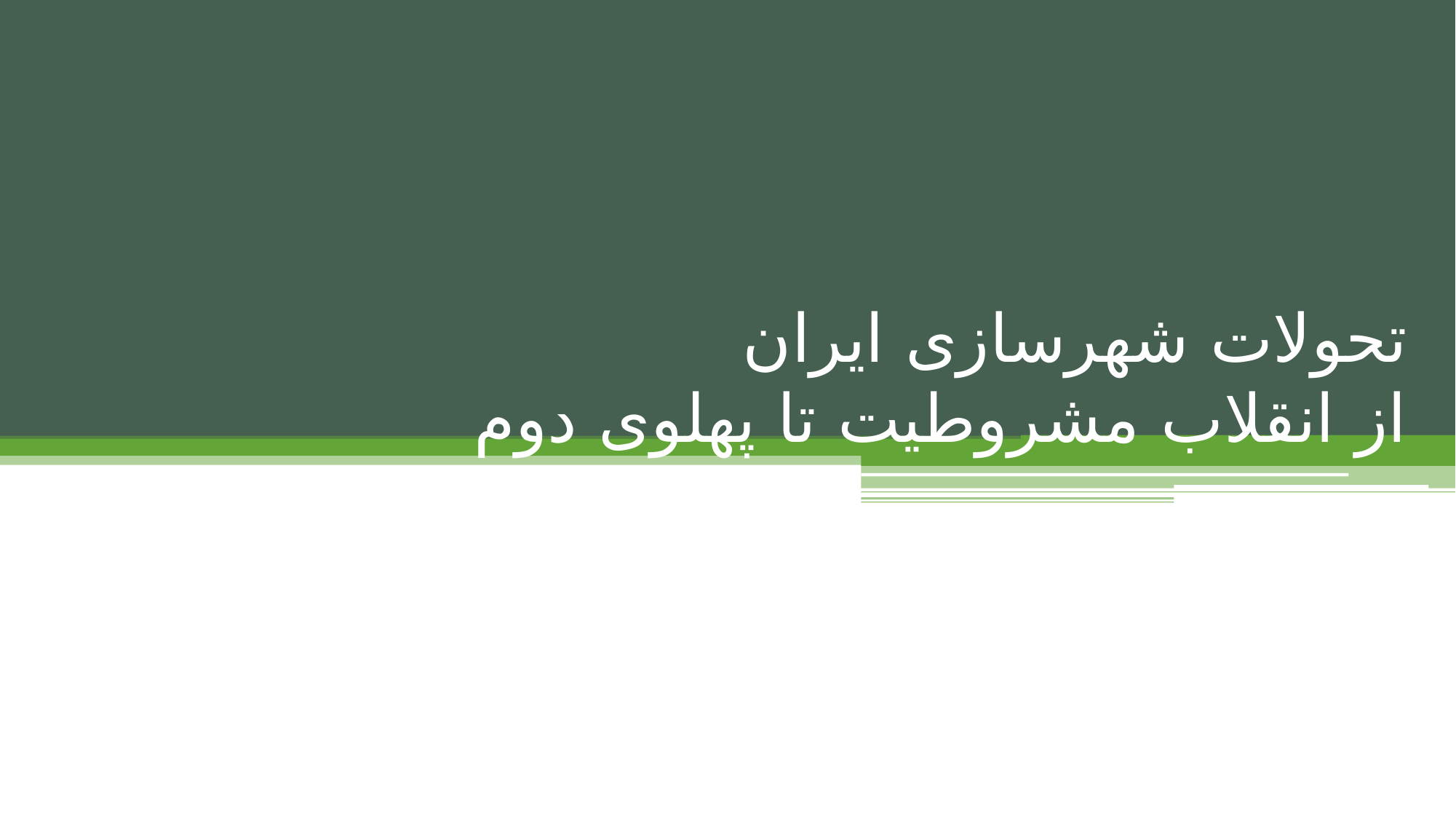

# تحولات شهرسازی ایران از انقلاب مشروطیت تا پهلوی دوم